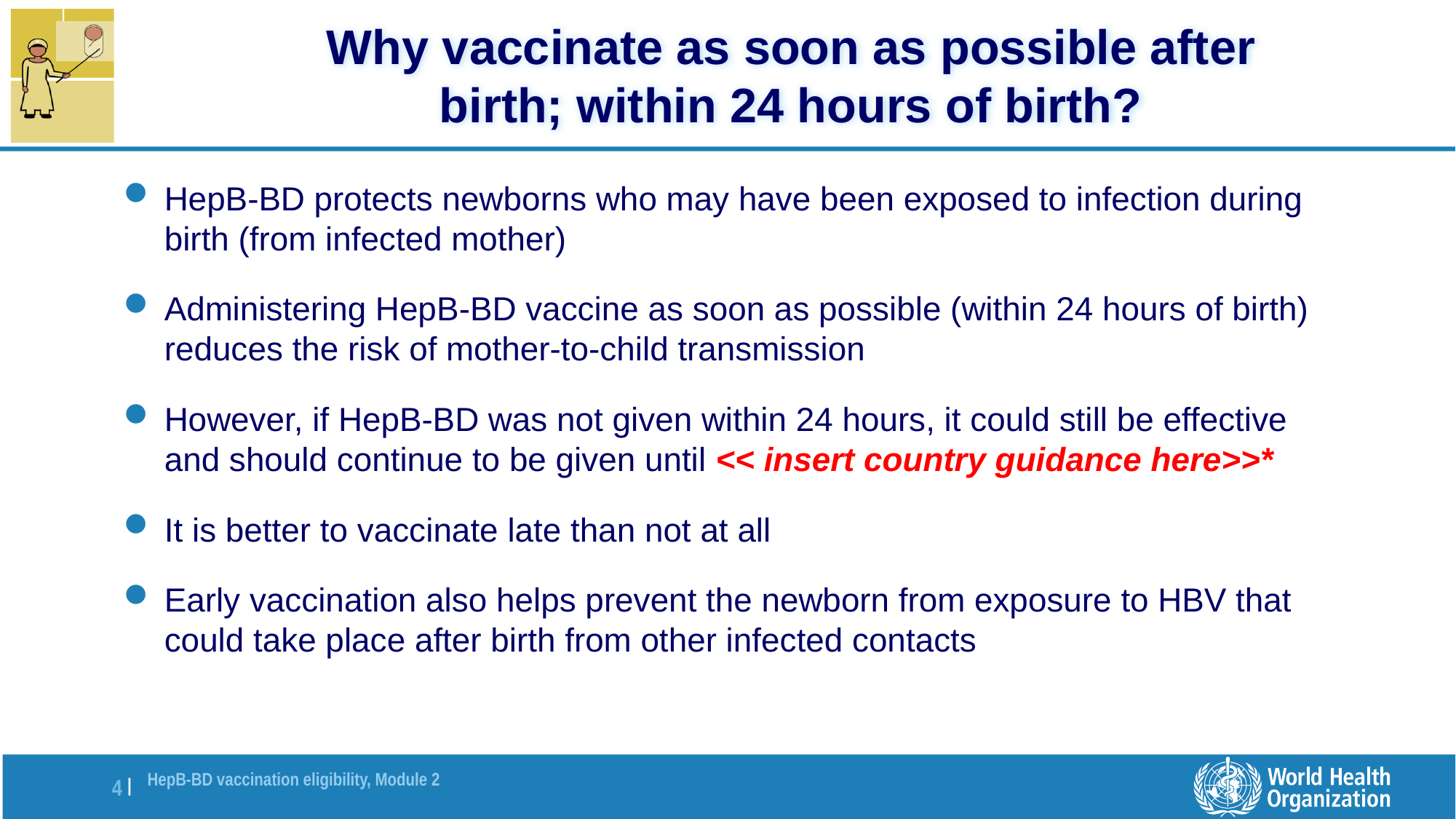

# Why vaccinate as soon as possible after birth; within 24 hours of birth?
HepB-BD protects newborns who may have been exposed to infection during birth (from infected mother)
Administering HepB-BD vaccine as soon as possible (within 24 hours of birth) reduces the risk of mother-to-child transmission
However, if HepB-BD was not given within 24 hours, it could still be effective and should continue to be given until << insert country guidance here>>*
It is better to vaccinate late than not at all
Early vaccination also helps prevent the newborn from exposure to HBV that could take place after birth from other infected contacts